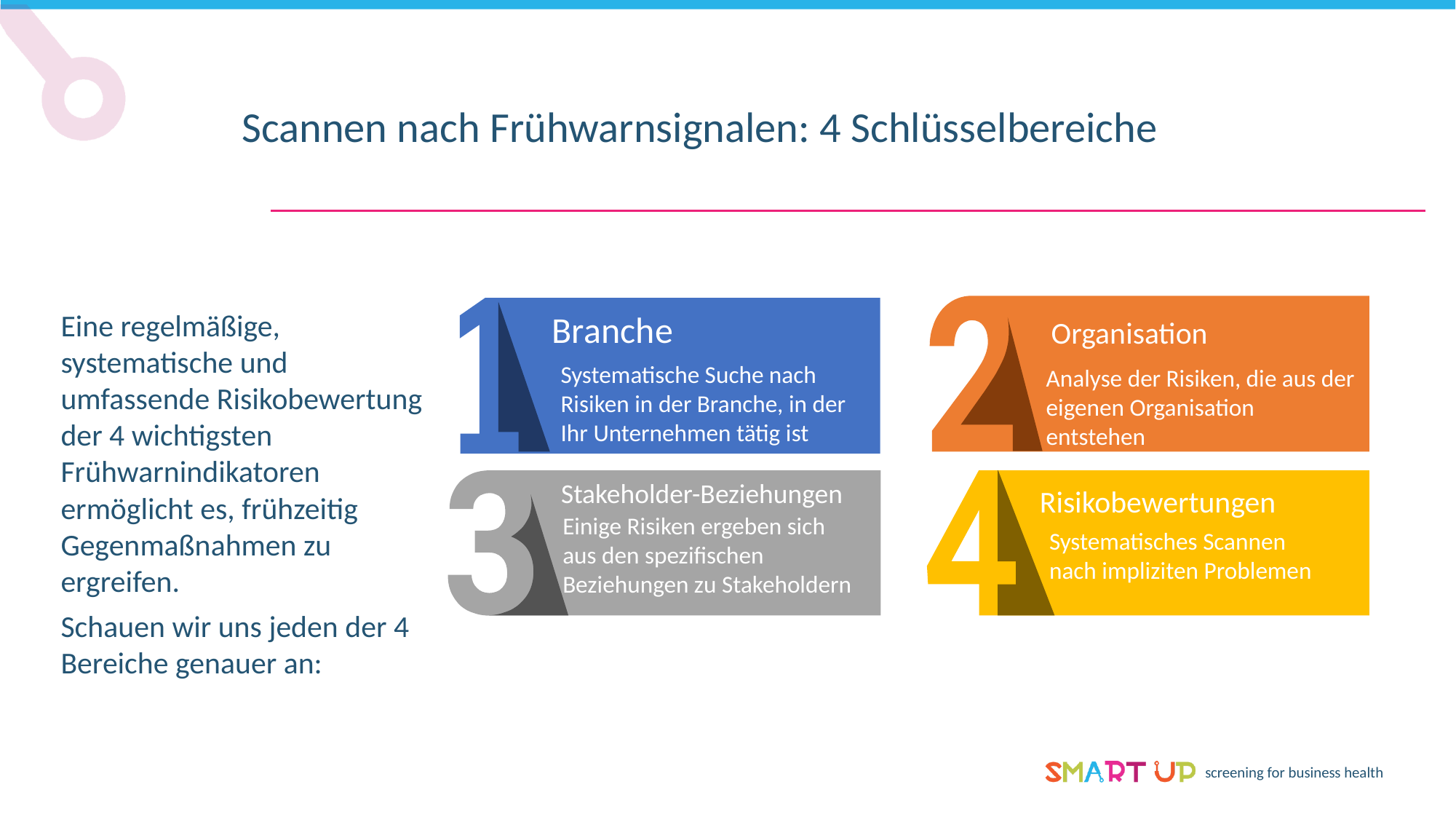

Scannen nach Frühwarnsignalen: 4 Schlüsselbereiche

Branche
Eine regelmäßige, systematische und umfassende Risikobewertung der 4 wichtigsten Frühwarnindikatoren ermöglicht es, frühzeitig Gegenmaßnahmen zu ergreifen.
Schauen wir uns jeden der 4 Bereiche genauer an:

Organisation

Systematische Suche nach Risiken in der Branche, in der Ihr Unternehmen tätig ist
Analyse der Risiken, die aus der eigenen Organisation entstehen

Stakeholder-Beziehungen

Risikobewertungen

Einige Risiken ergeben sich aus den spezifischen Beziehungen zu Stakeholdern
Systematisches Scannen nach impliziten Problemen